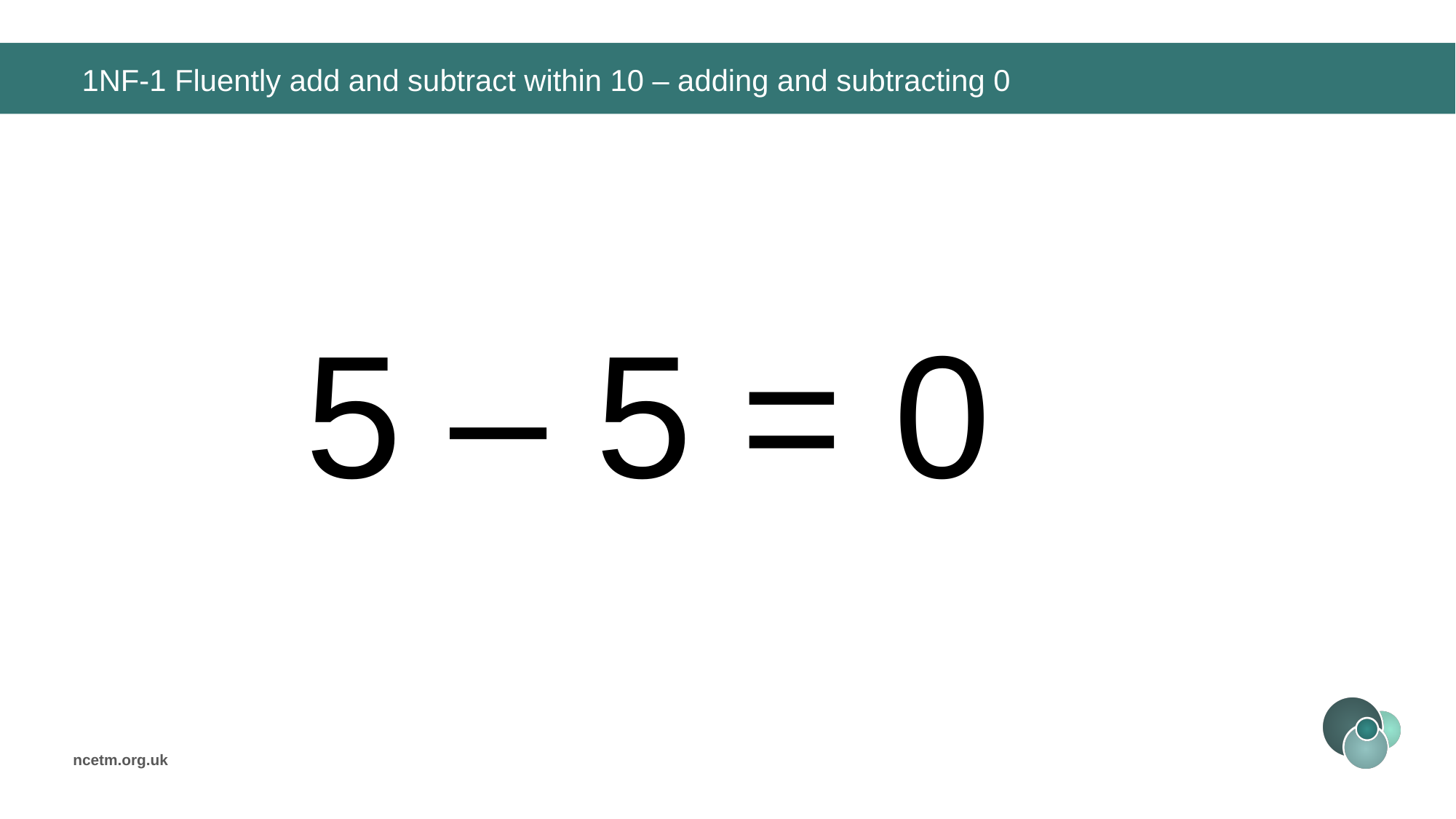

# 1NF-1 Fluently add and subtract within 10 – adding and subtracting 0
5 – 5 =
0